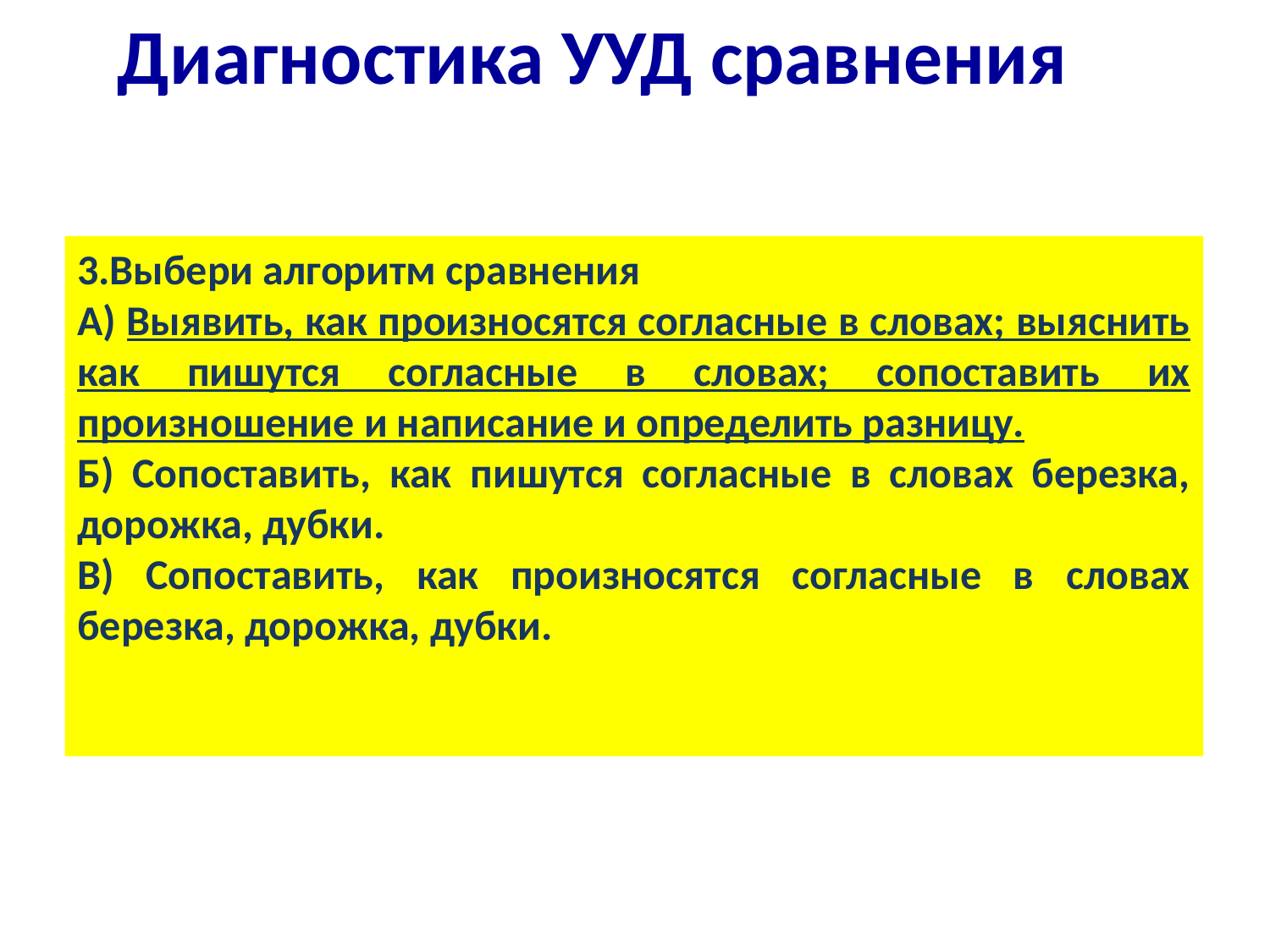

Диагностика УУД сравнения
3.Выбери алгоритм сравнения
А) Выявить, как произносятся согласные в словах; выяснить как пишутся согласные в словах; сопоставить их произношение и написание и определить разницу.
Б) Сопоставить, как пишутся согласные в словах березка, дорожка, дубки.
В) Сопоставить, как произносятся согласные в словах березка, дорожка, дубки.